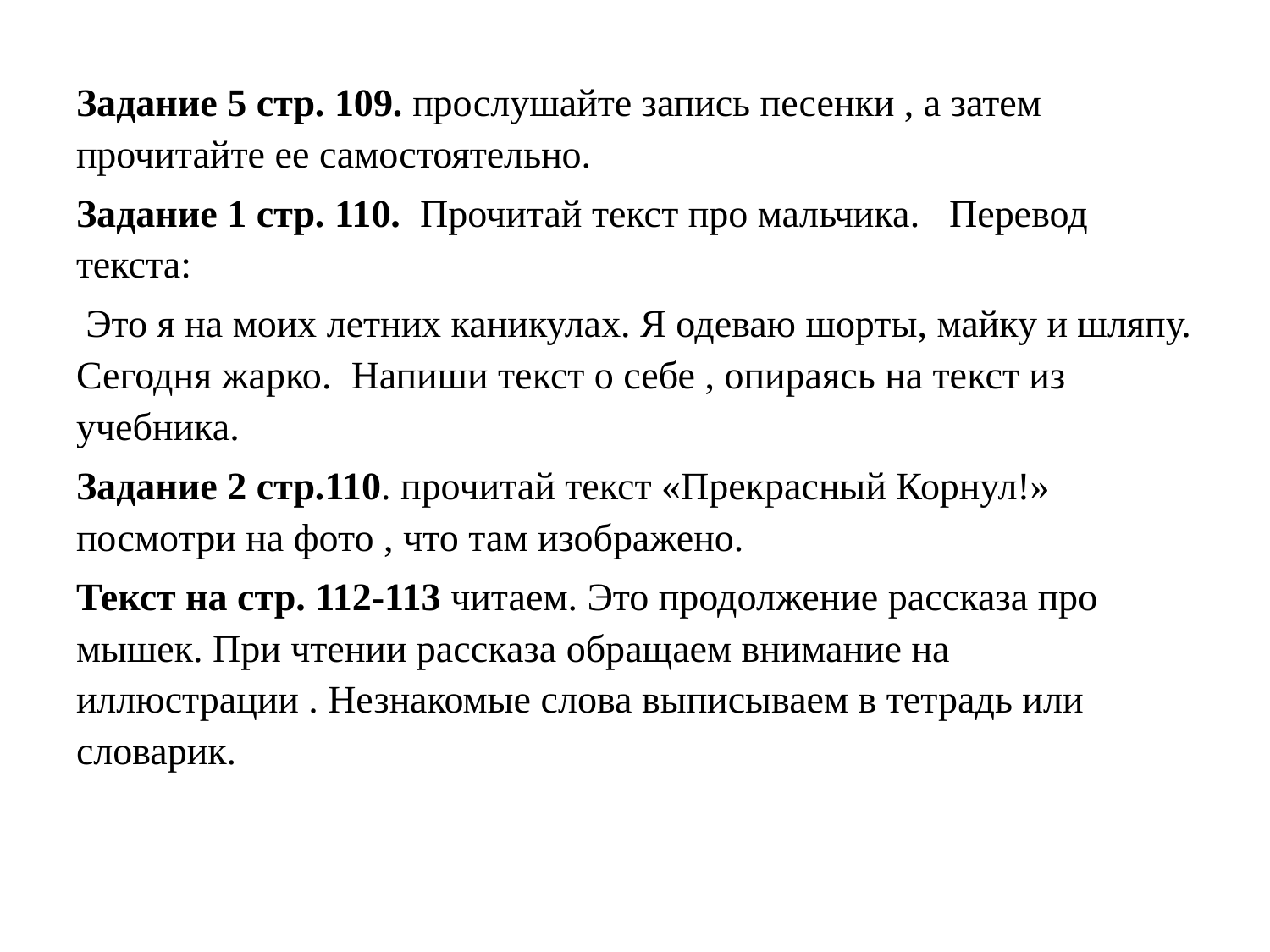

Задание 5 стр. 109. прослушайте запись песенки , а затем прочитайте ее самостоятельно.
Задание 1 стр. 110.  Прочитай текст про мальчика.   Перевод текста:
 Это я на моих летних каникулах. Я одеваю шорты, майку и шляпу. Сегодня жарко.  Напиши текст о себе , опираясь на текст из учебника.
Задание 2 стр.110. прочитай текст «Прекрасный Корнул!» посмотри на фото , что там изображено.
Текст на стр. 112-113 читаем. Это продолжение рассказа про мышек. При чтении рассказа обращаем внимание на иллюстрации . Незнакомые слова выписываем в тетрадь или словарик.